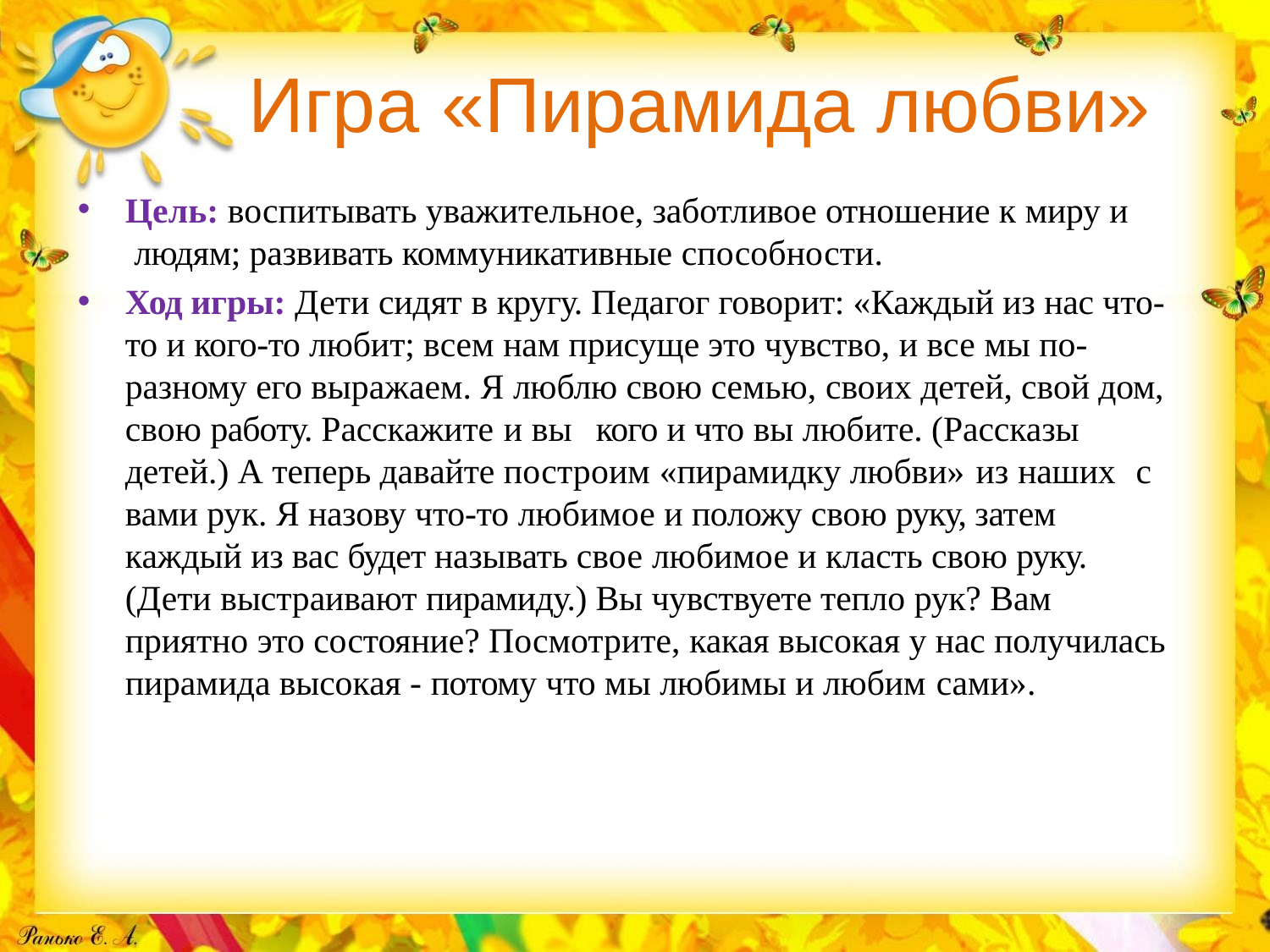

# Игра «Пирамида любви»
•
Цель: воспитывать уважительное, заботливое отношение к миру и  людям; развивать коммуникативные способности.
Ход игры: Дети сидят в кругу. Педагог говорит: «Каждый из нас что-  то и кого-то любит; всем нам присуще это чувство, и все мы по-  разному его выражаем. Я люблю свою семью, своих детей, свой дом,  свою работу. Расскажите и вы	кого и что вы любите. (Рассказы  детей.) А теперь давайте построим «пирамидку любви» из наших	с  вами рук. Я назову что-то любимое и положу свою руку, затем  каждый из вас будет называть свое любимое и класть свою руку.  (Дети выстраивают пирамиду.) Вы чувствуете тепло рук? Вам  приятно это состояние? Посмотрите, какая высокая у нас получилась  пирамида высокая - потому что мы любимы и любим сами».
•